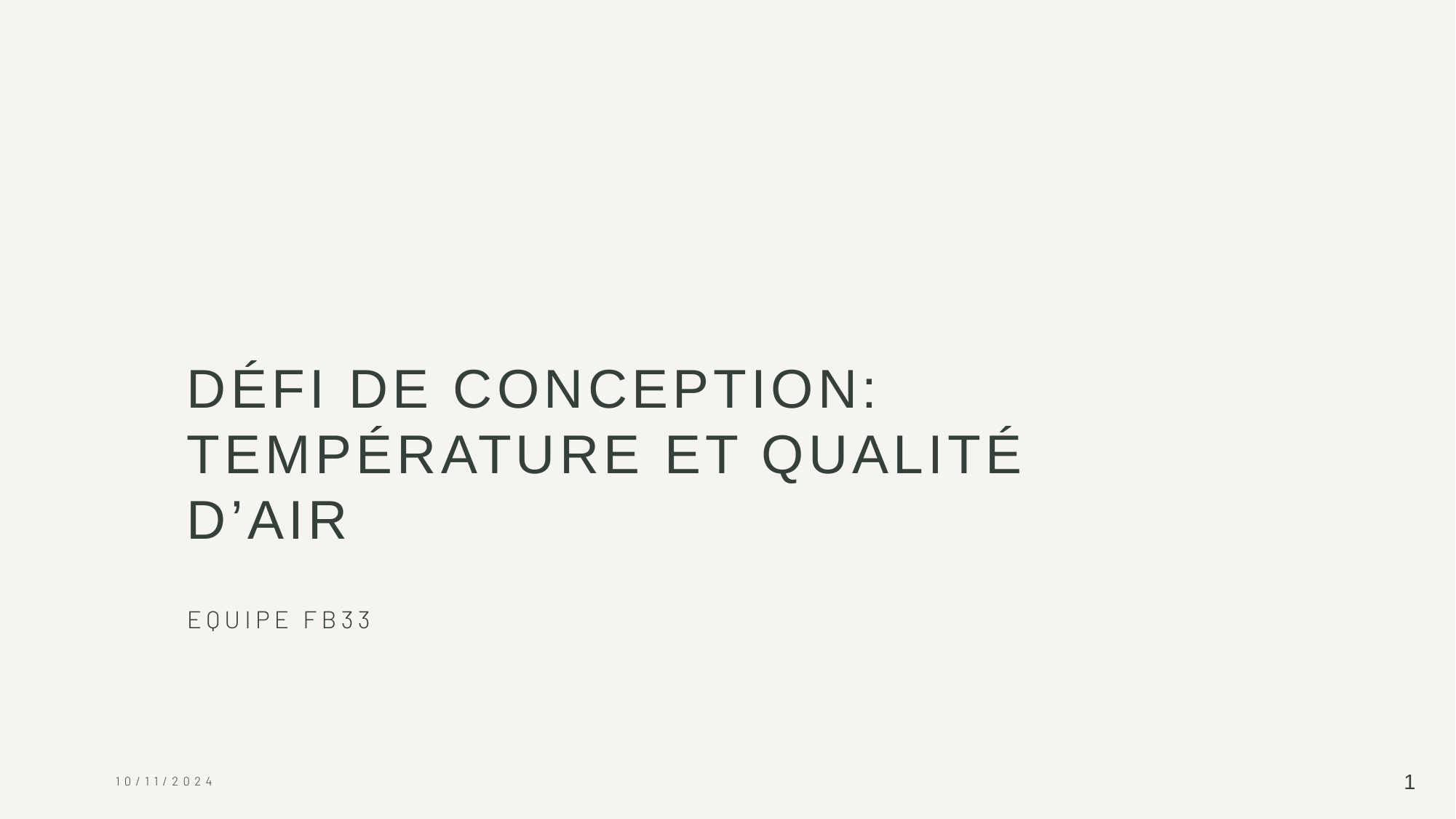

# Défi de conception: température et qualité d’air
Equipe FB33

10/11/2024

1